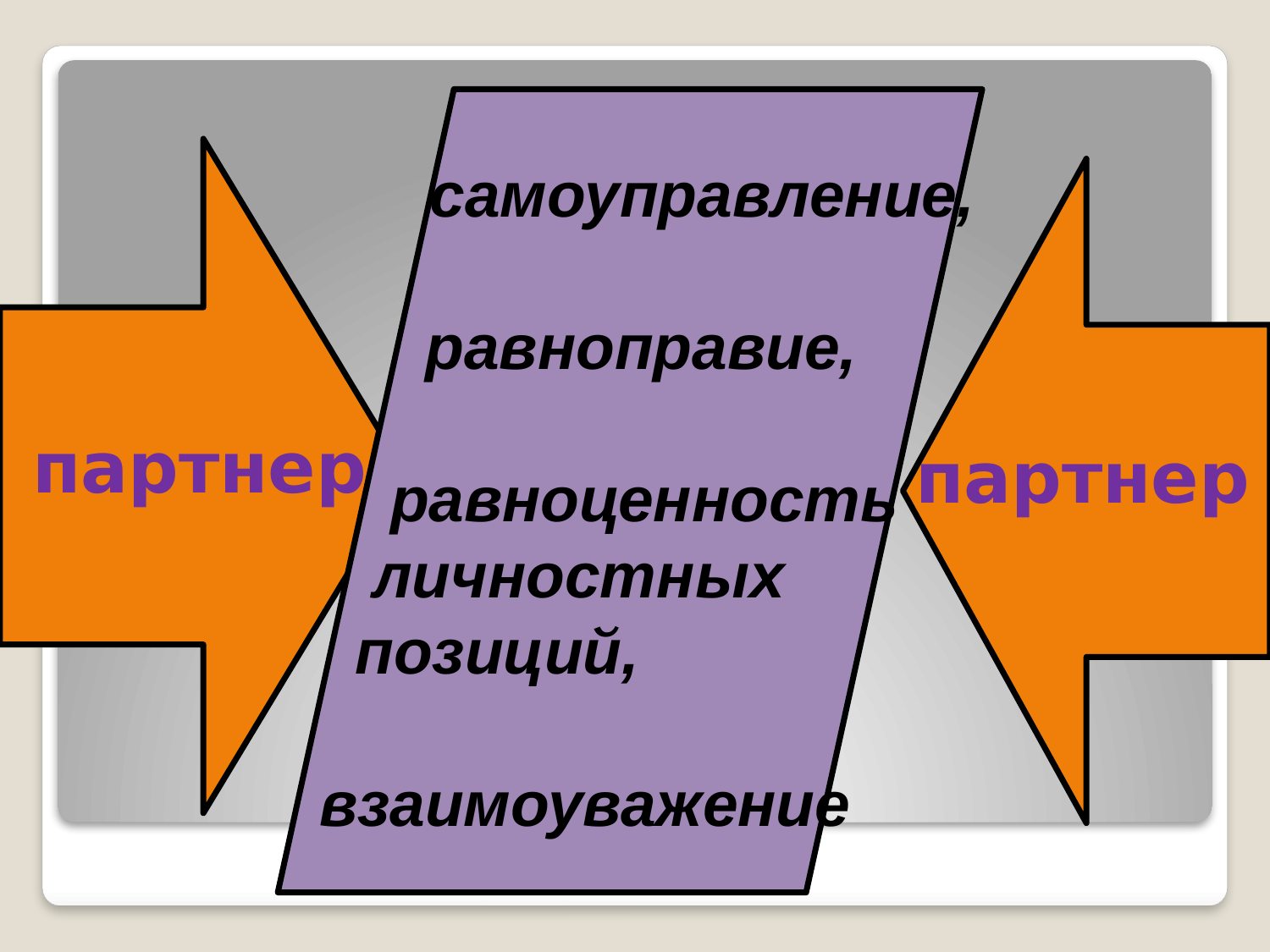

самоуправление,

      равноправие,

    равноценность
   личностных
  позиций,

взаимоуважение

партнер
партнер